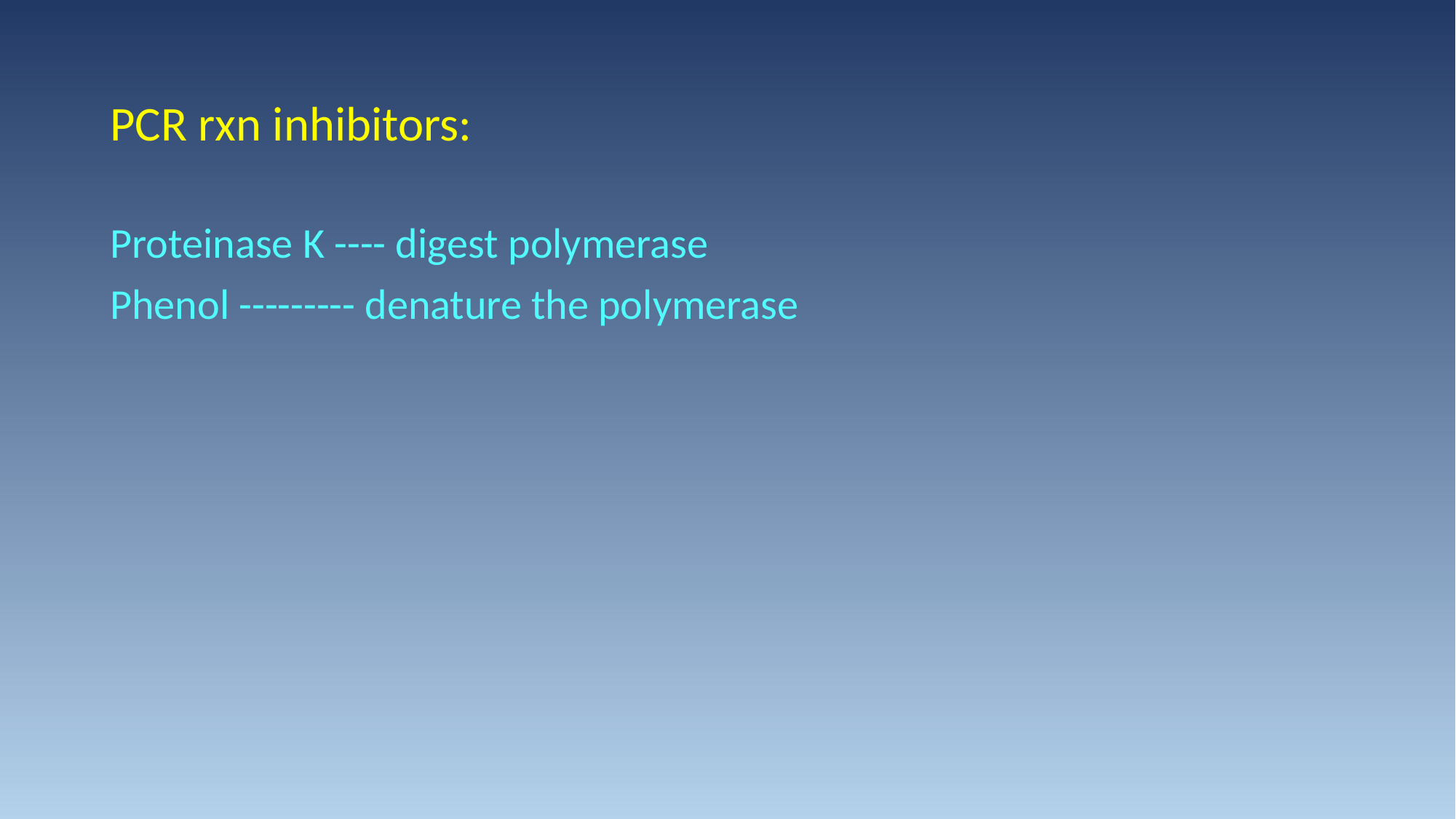

PCR rxn inhibitors:

Proteinase K ---- digest polymerase
Phenol --------- denature the polymerase